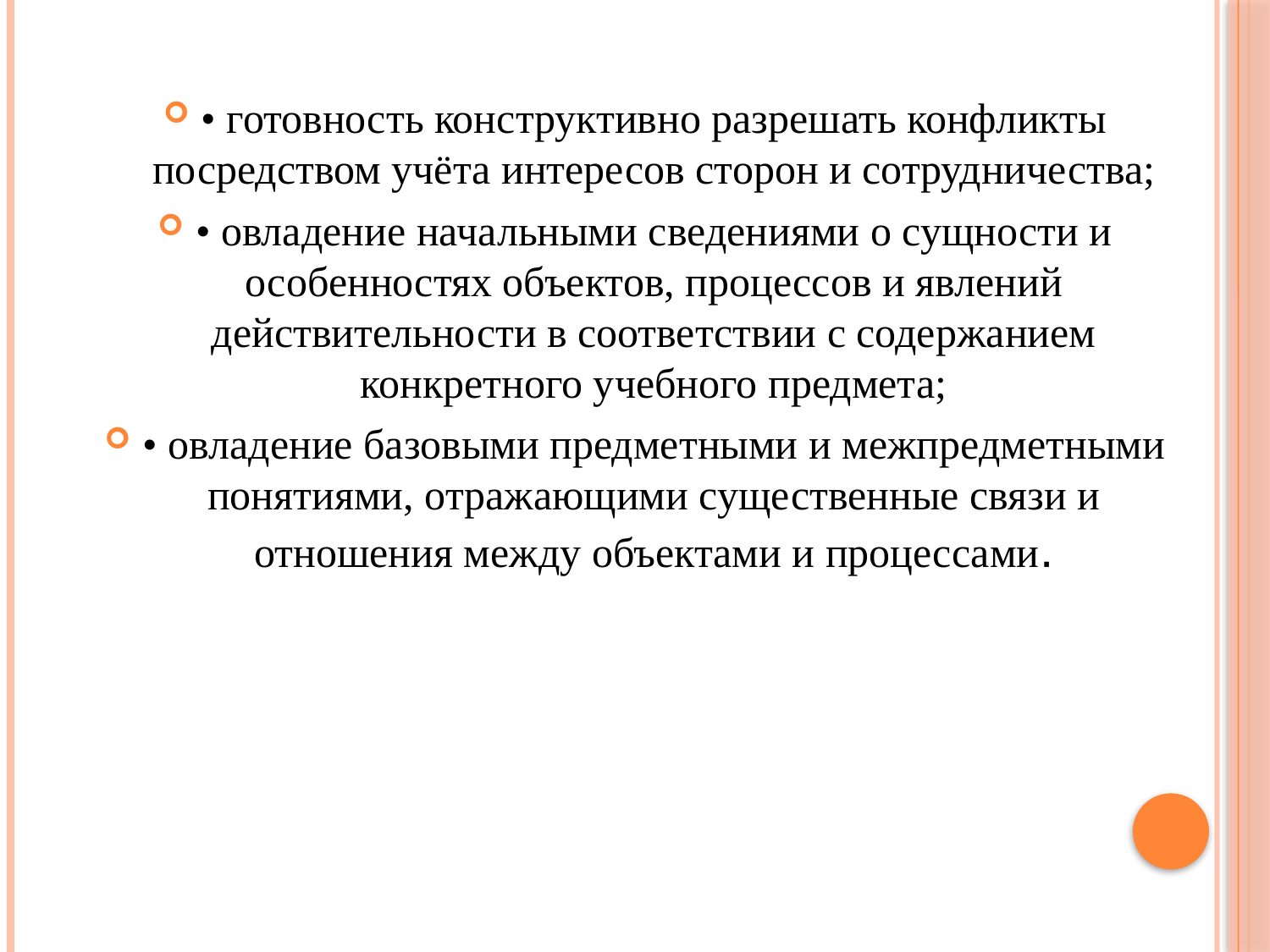

• готовность конструктивно разрешать конфликты посредством учёта интересов сторон и сотрудничества;
• овладение начальными сведениями о сущности и особенностях объектов, процессов и явлений действительности в соответствии с содержанием конкретного учебного предмета;
• овладение базовыми предметными и межпредметными понятиями, отражающими существенные связи и отношения между объектами и процессами.